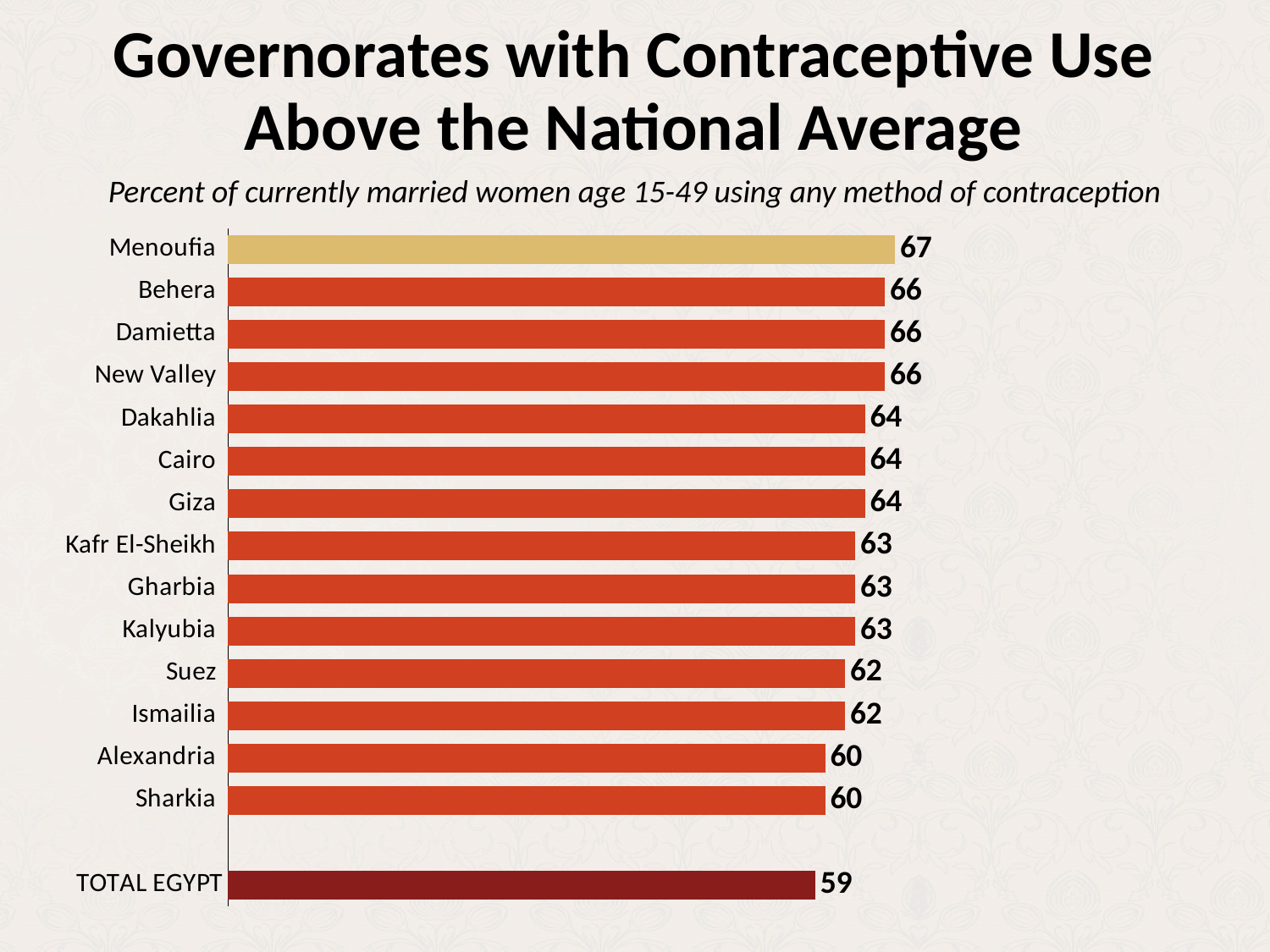

# Governorates with Contraceptive Use Above the National Average
Percent of currently married women age 15-49 using any method of contraception

### Chart

| Category | Column1 |
|---|---|
| TOTAL EGYPT | 59.0 |
|  | None |
| Sharkia  | 60.0 |
| Alexandria  | 60.0 |
| Ismailia  | 62.0 |
| Suez  | 62.0 |
| Kalyubia  | 63.0 |
| Gharbia  | 63.0 |
| Kafr El-Sheikh  | 63.0 |
| Giza  | 64.0 |
| Cairo  | 64.0 |
| Dakahlia  | 64.0 |
| New Valley  | 66.0 |
| Damietta  | 66.0 |
| Behera  | 66.0 |
| Menoufia  | 67.0 |